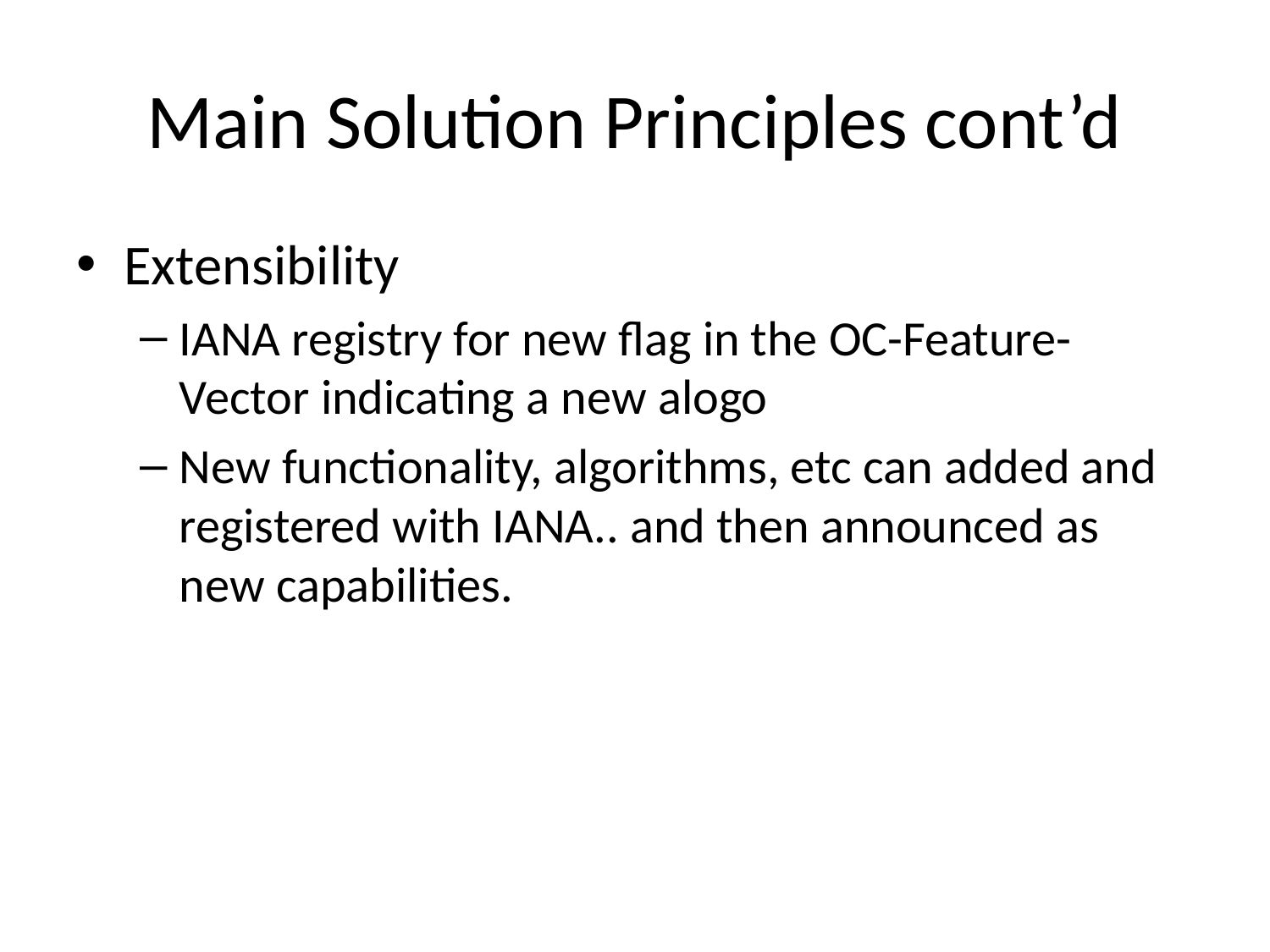

# Main Solution Principles cont’d
Extensibility
IANA registry for new flag in the OC-Feature-Vector indicating a new alogo
New functionality, algorithms, etc can added and registered with IANA.. and then announced as new capabilities.